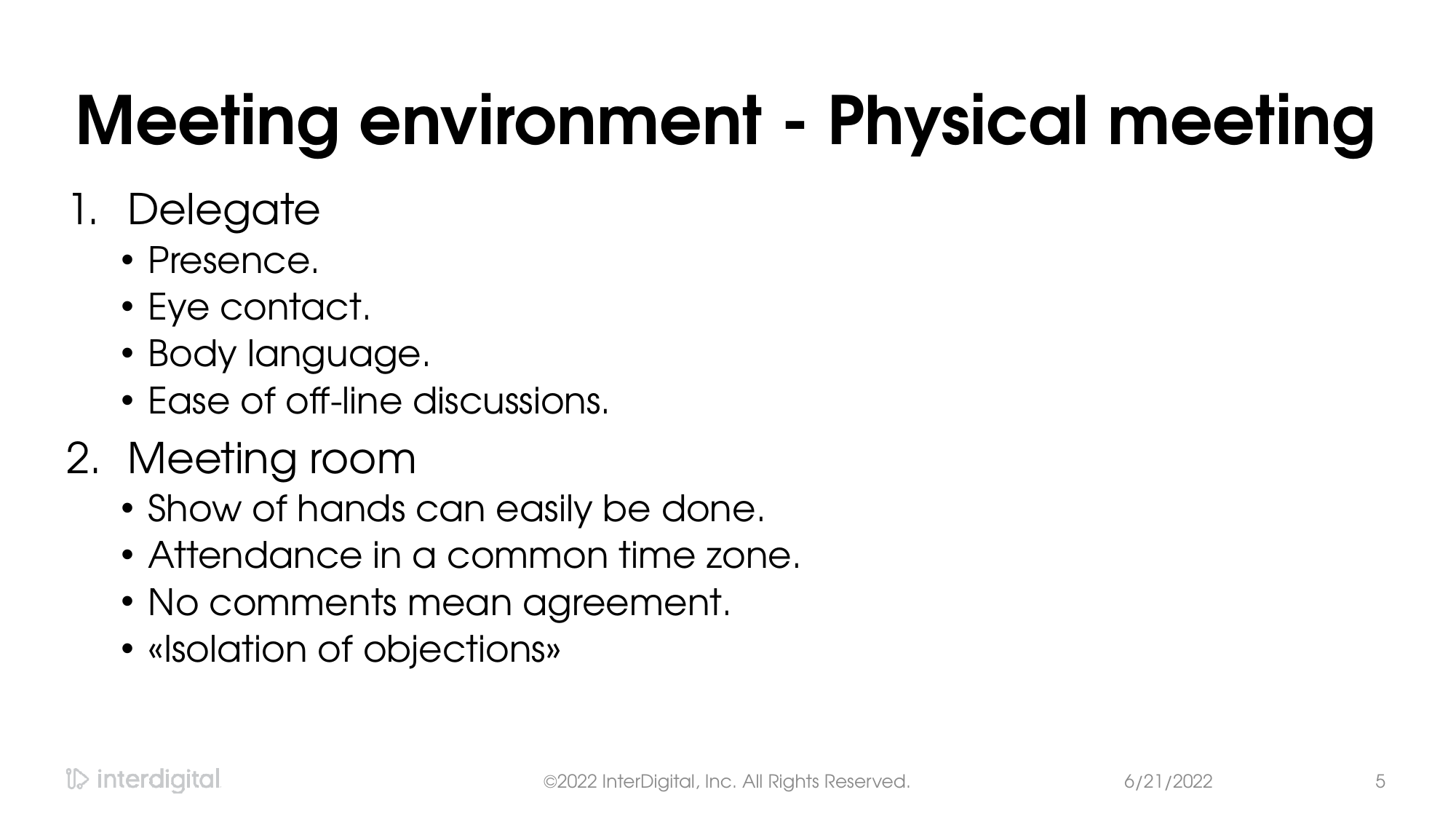

# Meeting environment - Physical meeting
Delegate
Presence.
Eye contact.
Body language.
Ease of off-line discussions.
Meeting room
Show of hands can easily be done.
Attendance in a common time zone.
No comments mean agreement.
«Isolation of objections»
©2022 InterDigital, Inc. All Rights Reserved.
6/21/2022
5